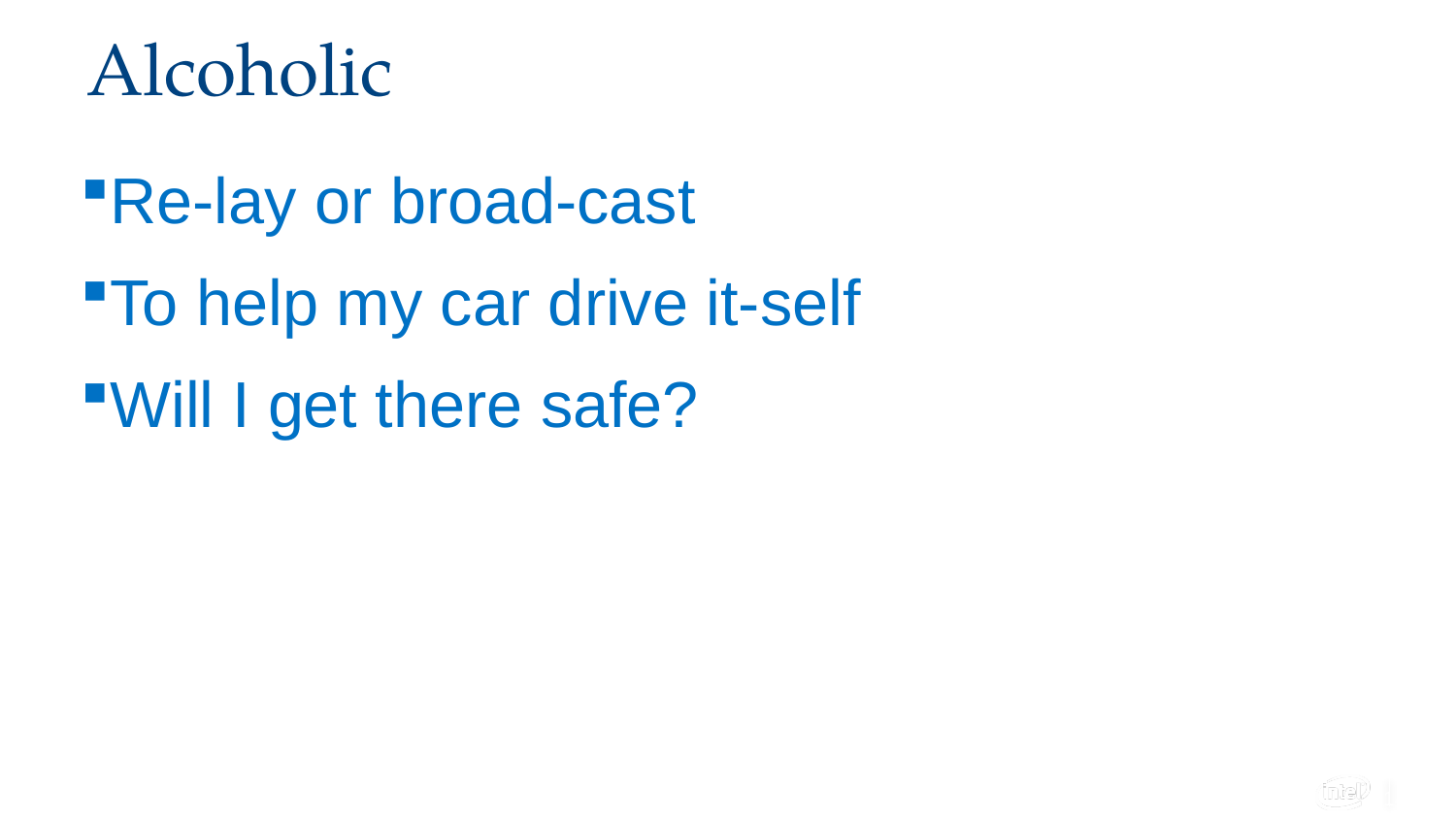

# Alcoholic
Re-lay or broad-cast
To help my car drive it-self
Will I get there safe?
14